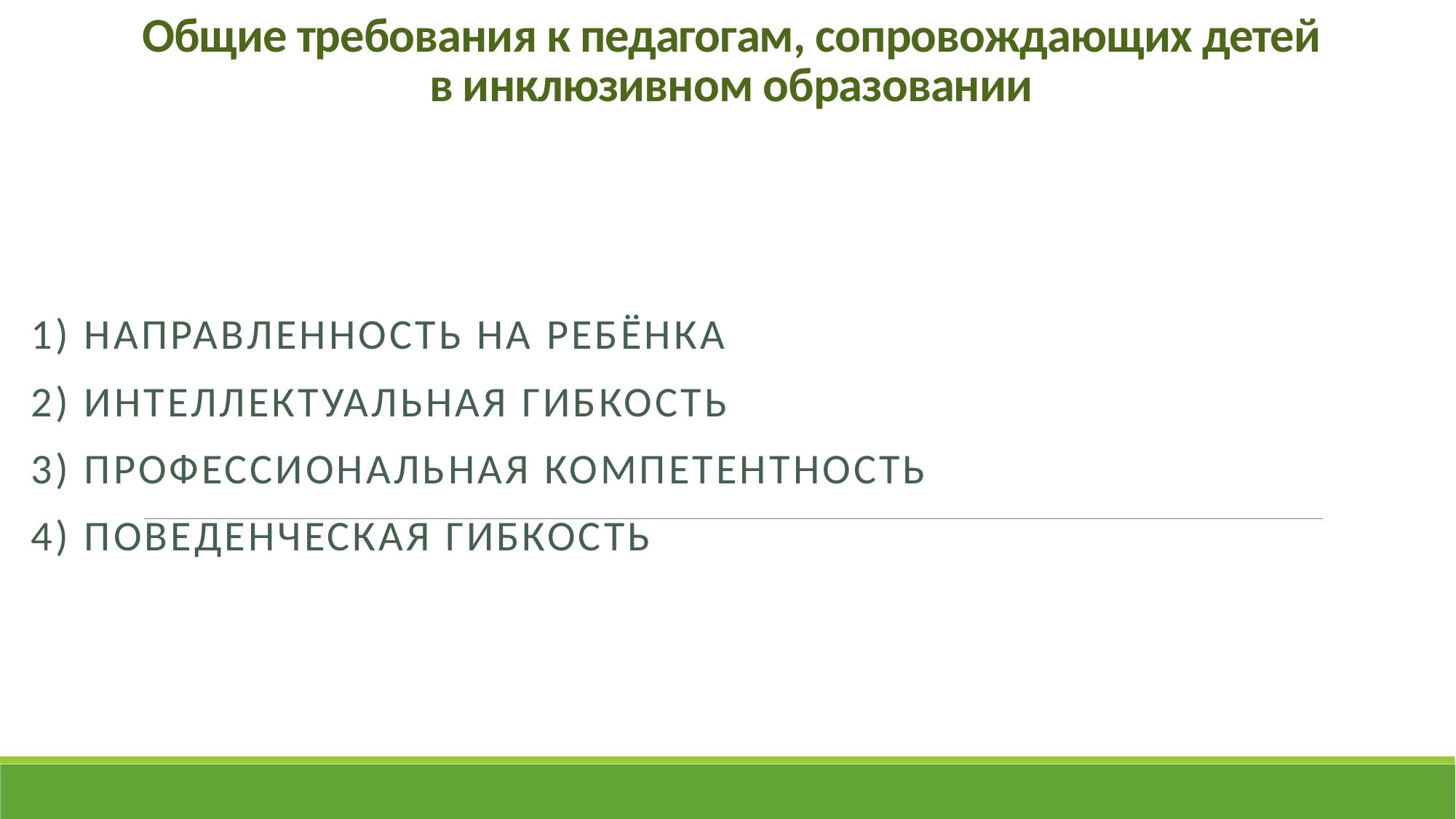

Общие требования к педагогам, сопровождающих детей в инклюзивном образовании

1) направленность на ребёнка
2) интеллектуальная гибкость
3) профессиональная компетентность
4) поведенческая гибкость